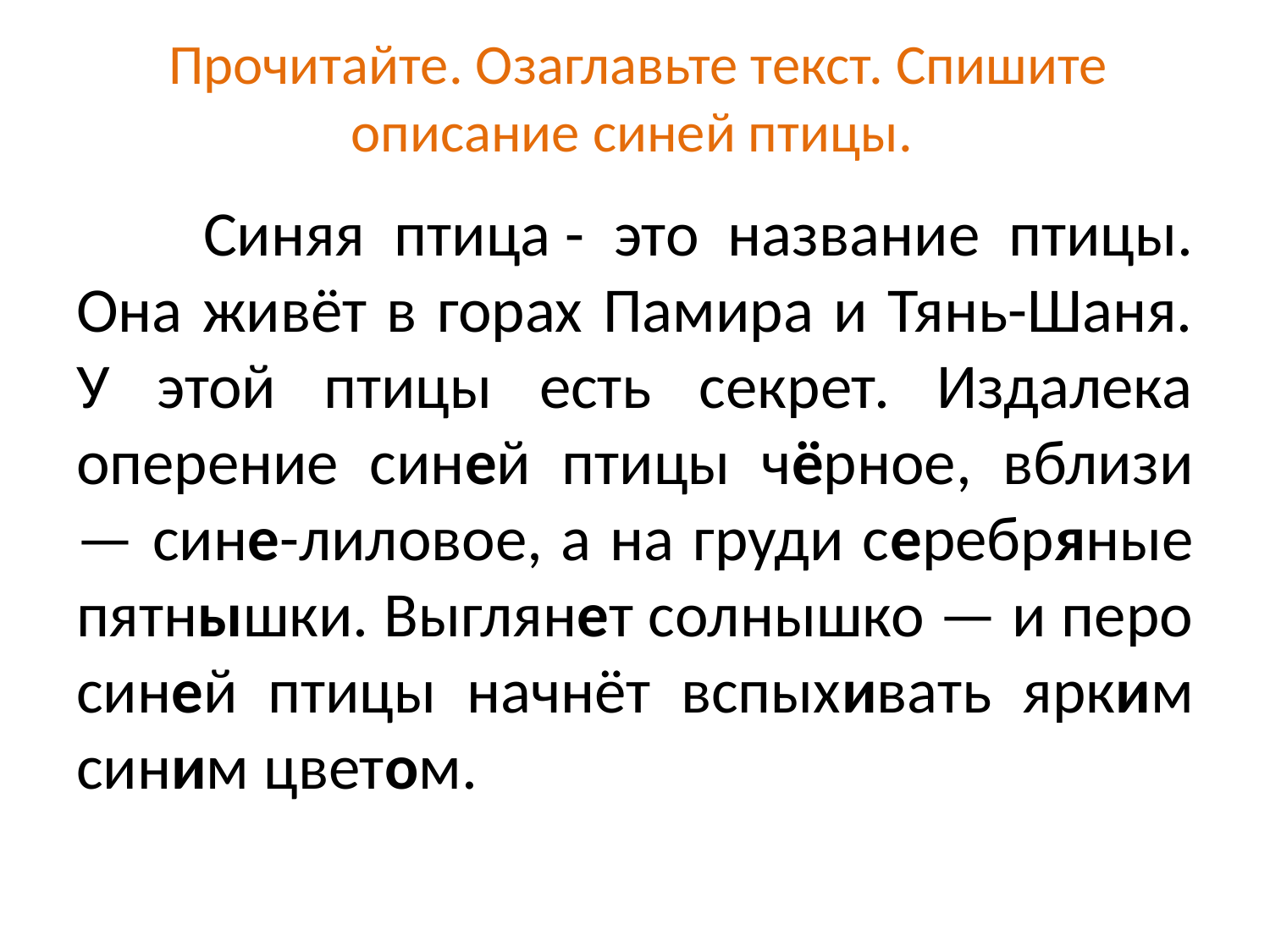

# Прочитайте. Озаглавьте текст. Спишите описание синей птицы.
	Синяя птица - это название птицы. Она живёт в горах Памира и Тянь-Шаня. У этой птицы есть секрет. Издалека оперение синей птицы чёрное, вблизи — сине-лиловое, а на груди серебряные пятнышки. Выглянет солнышко — и перо синей птицы начнёт вспыхивать ярким синим цветом.